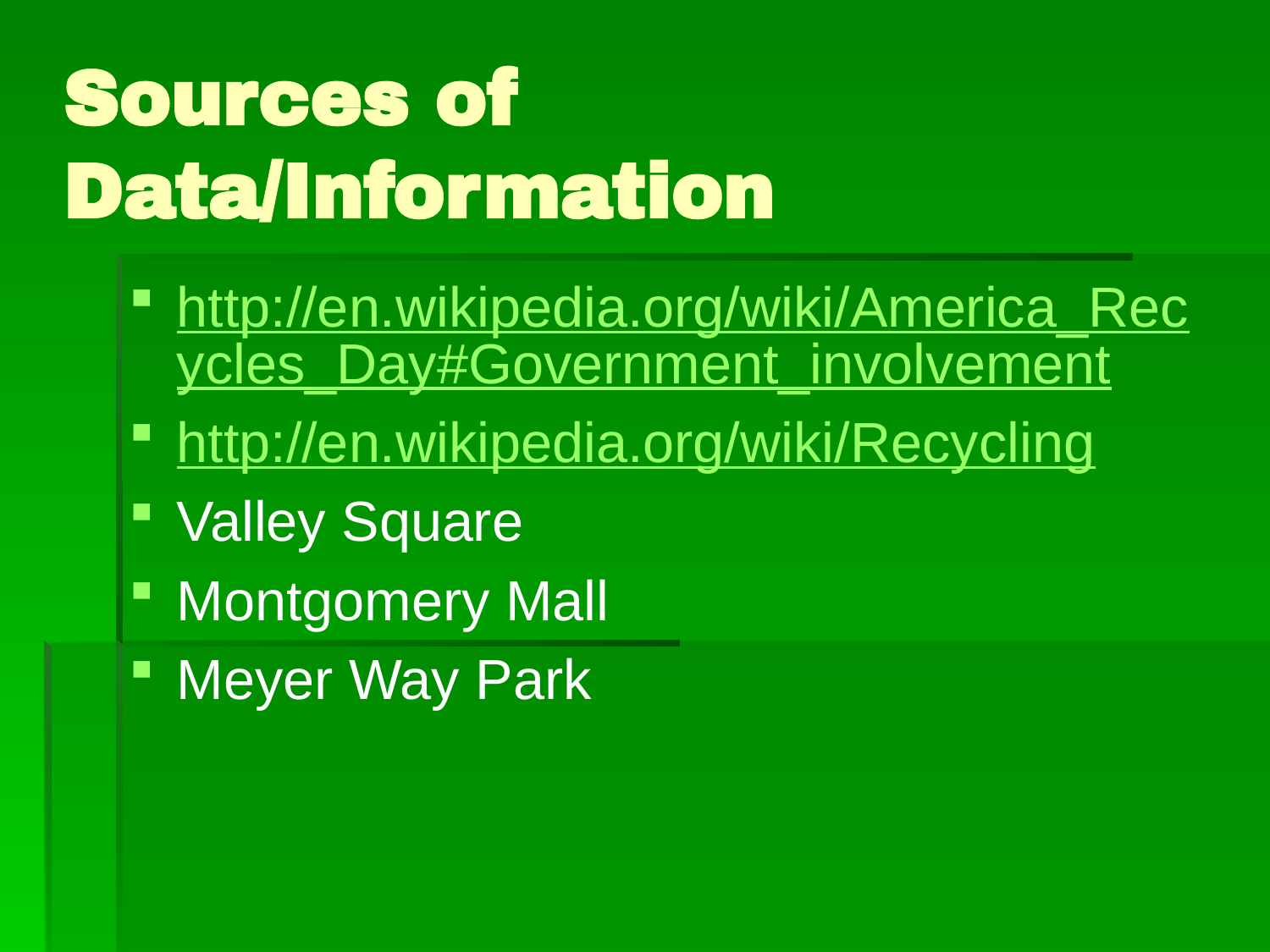

Sources of Data/Information
http://en.wikipedia.org/wiki/America_Recycles_Day#Government_involvement
http://en.wikipedia.org/wiki/Recycling
Valley Square
Montgomery Mall
Meyer Way Park